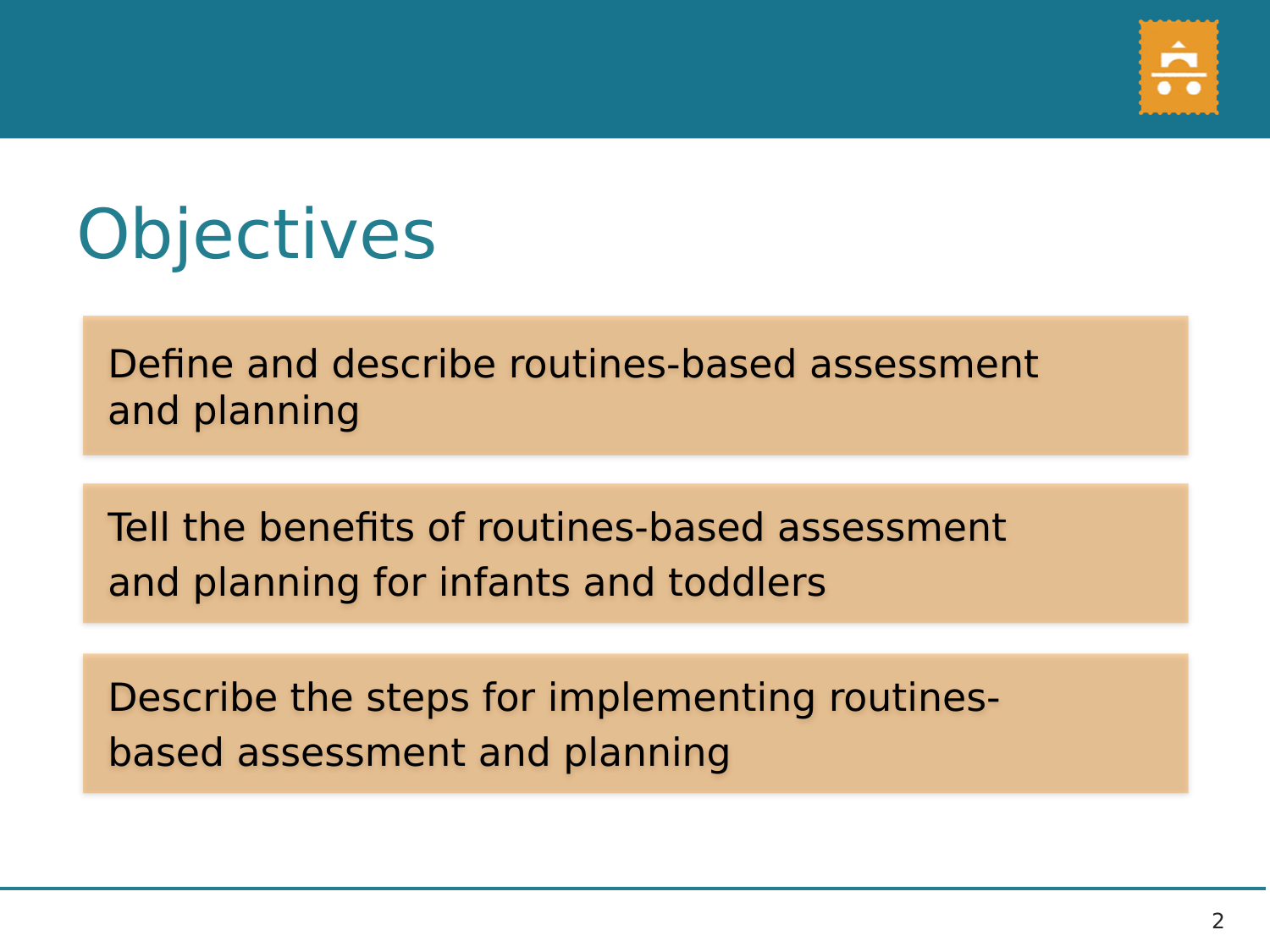

Objectives
 Define and describe routines-based assessment
 and planning
 Tell the benefits of routines-based assessment
 and planning for infants and toddlers
 Describe the steps for implementing routines-
 based assessment and planning
2